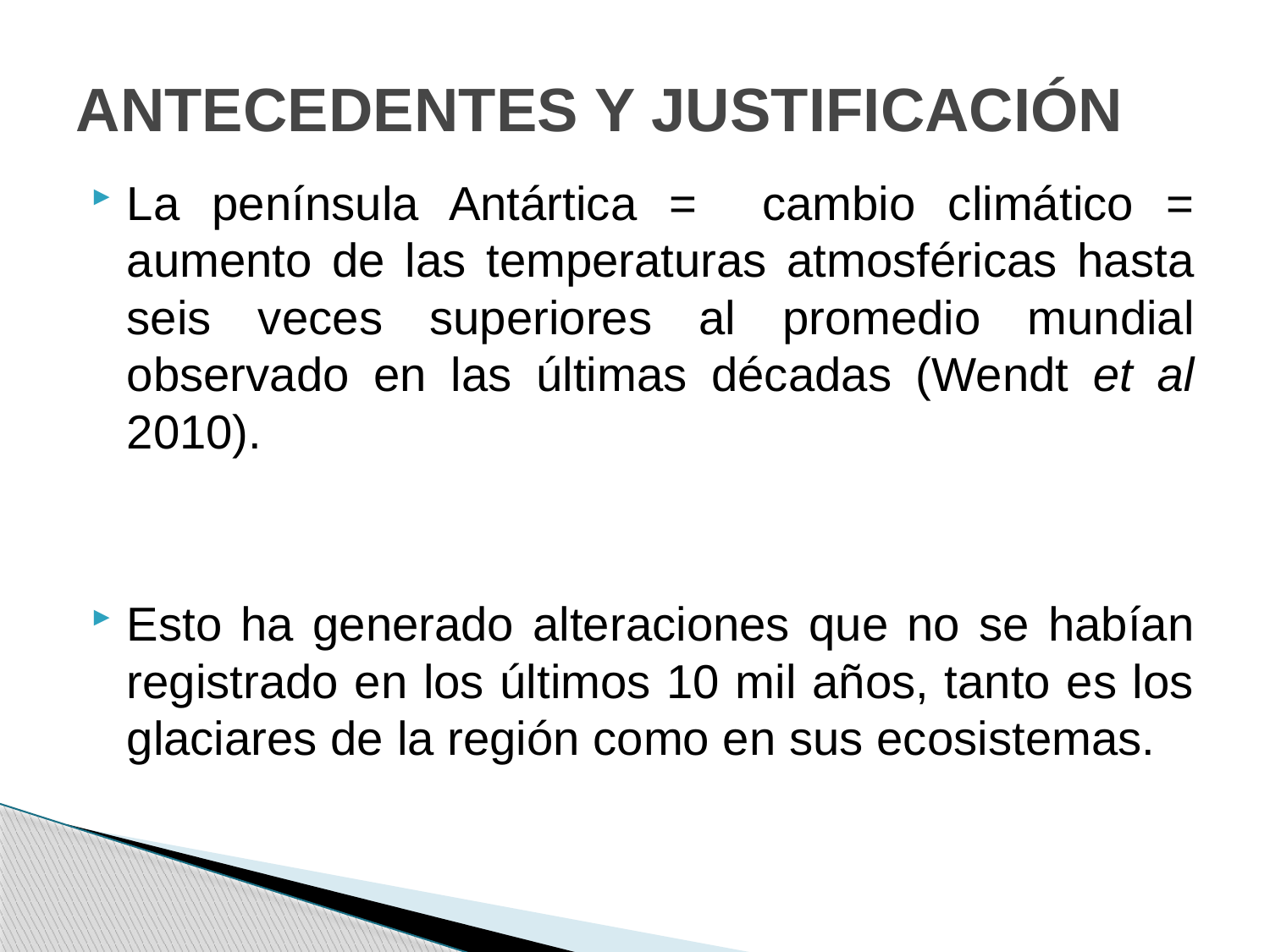

# ANTECEDENTES Y JUSTIFICACIÓN
La península Antártica =  cambio climático = aumento de las temperaturas atmosféricas hasta seis veces superiores al promedio mundial observado en las últimas décadas (Wendt et al 2010).

Esto ha generado alteraciones que no se habían registrado en los últimos 10 mil años, tanto es los glaciares de la región como en sus ecosistemas.